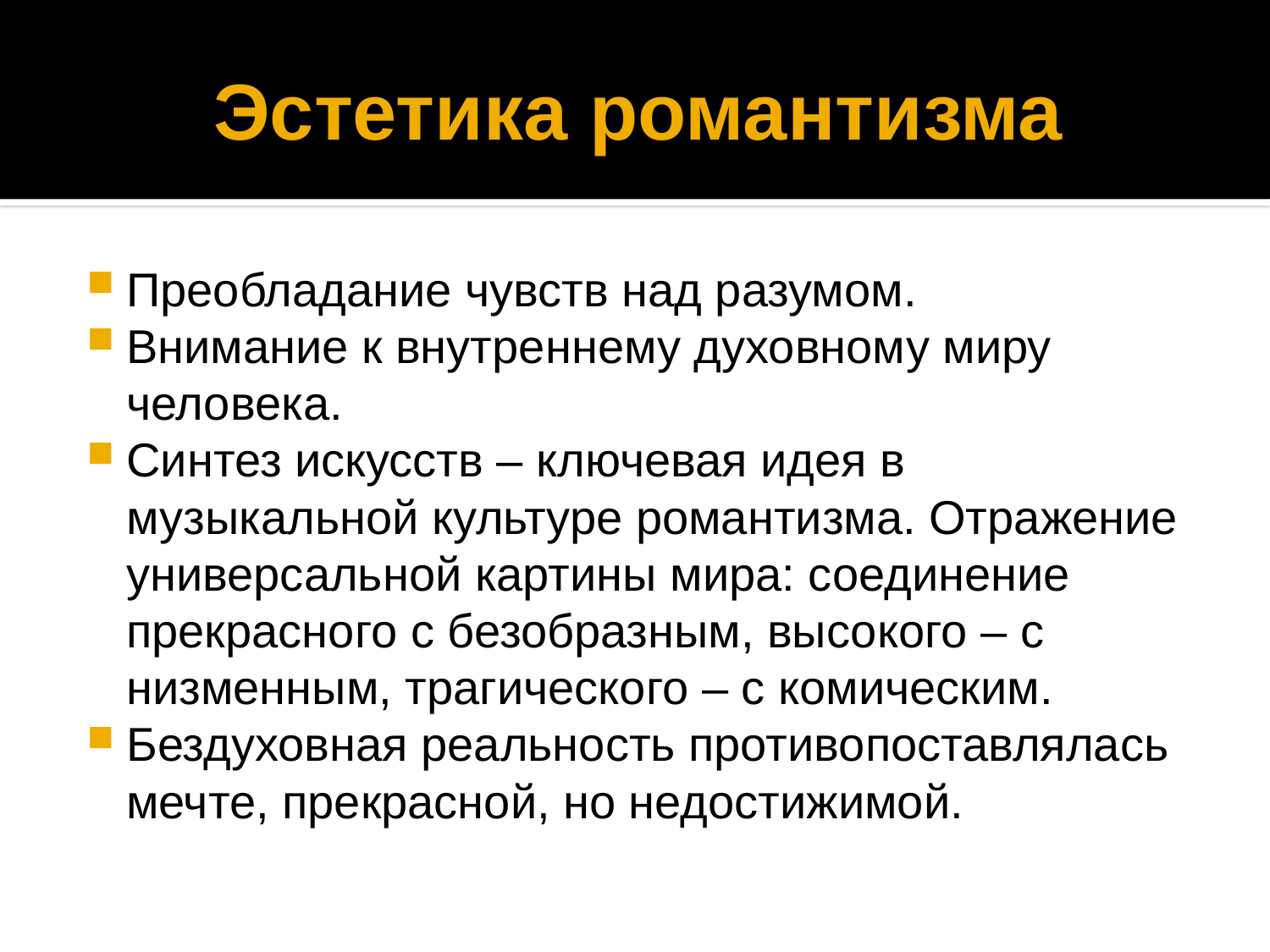

# Эстетика романтизма
Преобладание чувств над разумом.
Внимание к внутреннему духовному миру человека.
Синтез искусств – ключевая идея в музыкальной культуре романтизма. Отражение универсальной картины мира: соединение прекрасного с безобразным, высокого – с низменным, трагического – с комическим.
Бездуховная реальность противопоставлялась мечте, прекрасной, но недостижимой.